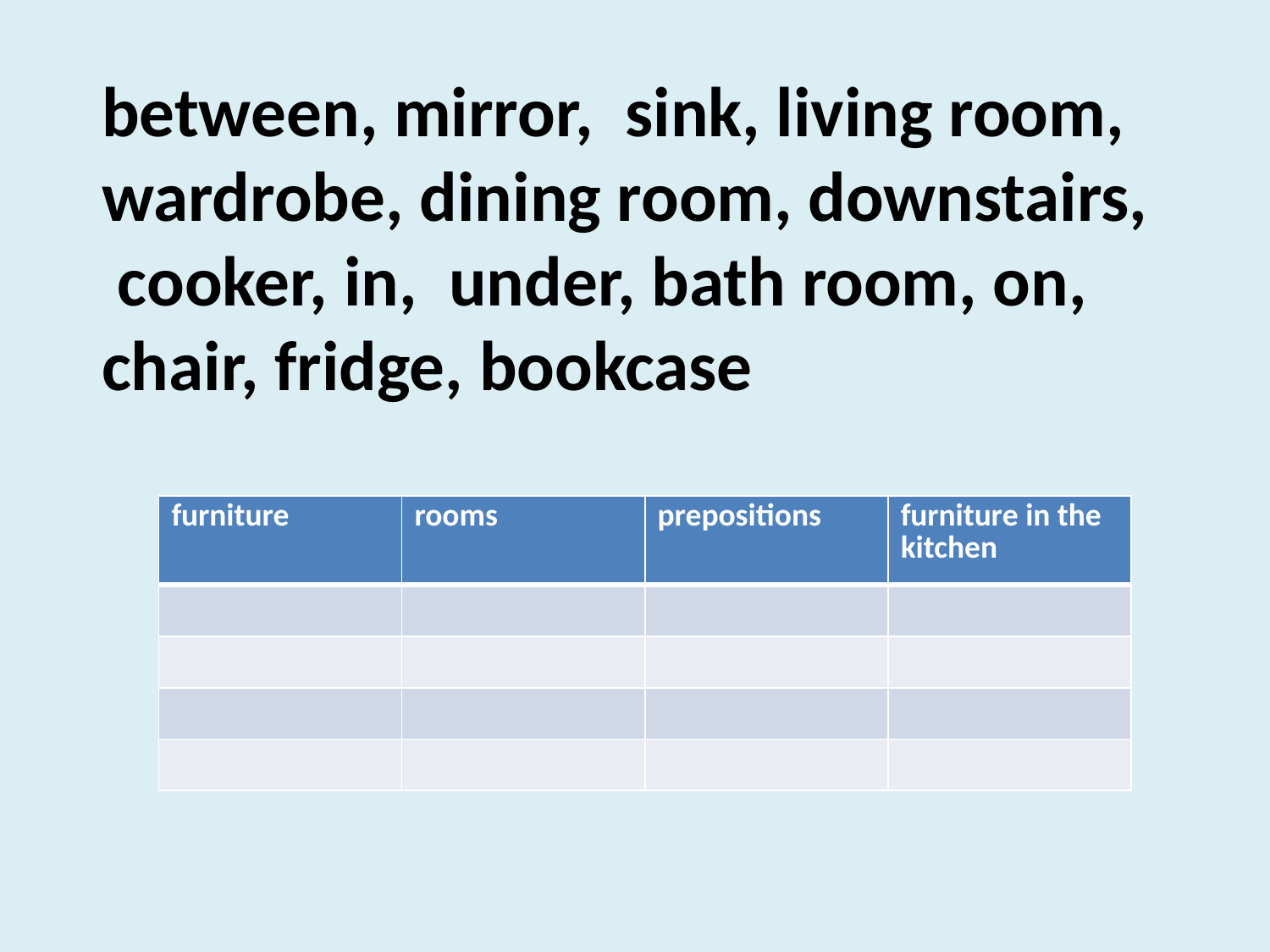

between, mirror,  sink, living room, wardrobe, dining room, downstairs,  cooker, in,  under, bath room, on, chair, fridge, bookcase

| furniture | rooms | prepositions | furniture in the kitchen |
| --- | --- | --- | --- |
|  |  |  |  |
|  |  |  |  |
|  |  |  |  |
|  |  |  |  |